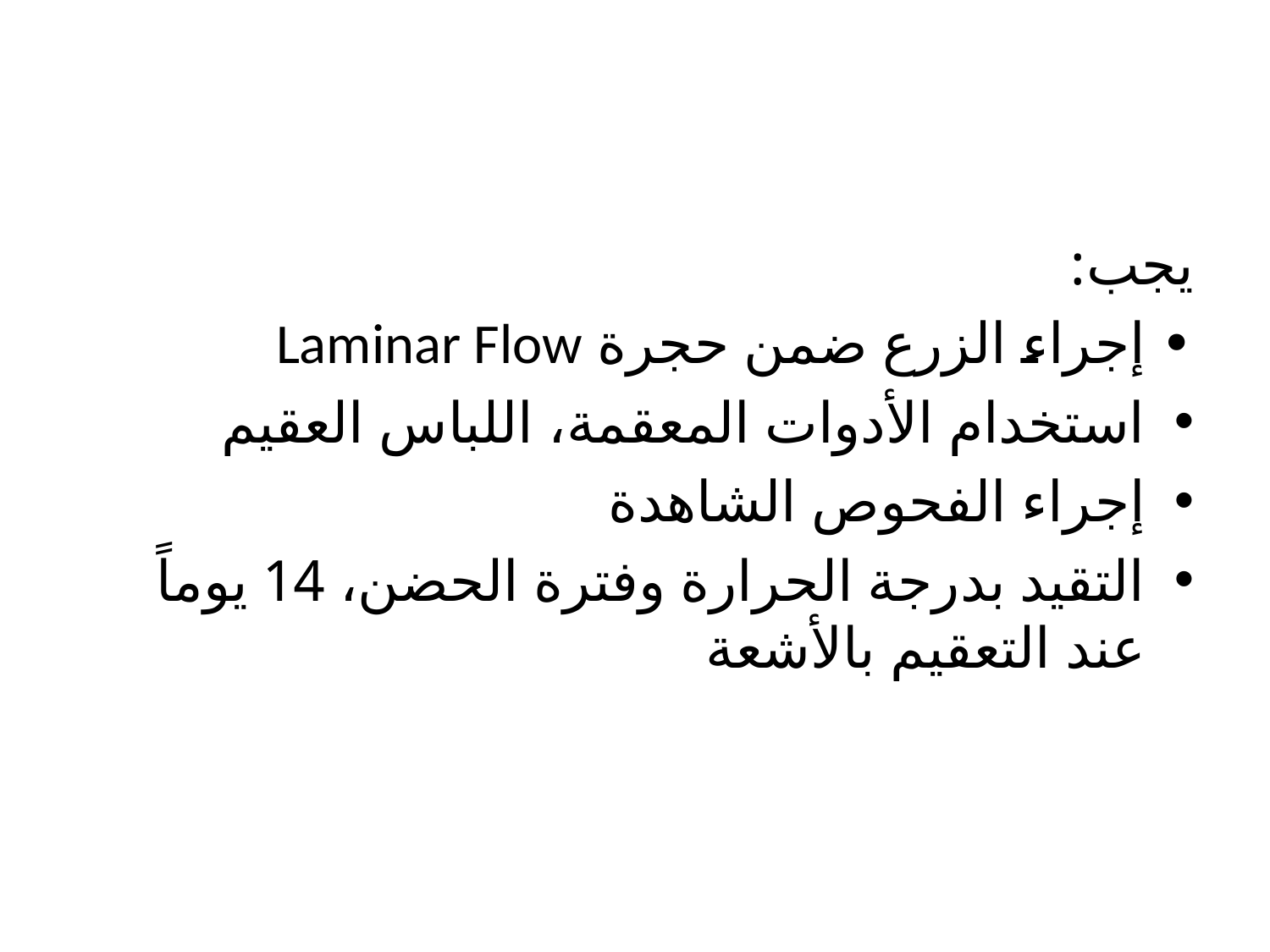

#
يجب:
• إجراء الزرع ضمن حجرة Laminar Flow
استخدام الأدوات المعقمة، اللباس العقيم
إجراء الفحوص الشاهدة
التقيد بدرجة الحرارة وفترة الحضن، 14 يوماً عند التعقيم بالأشعة